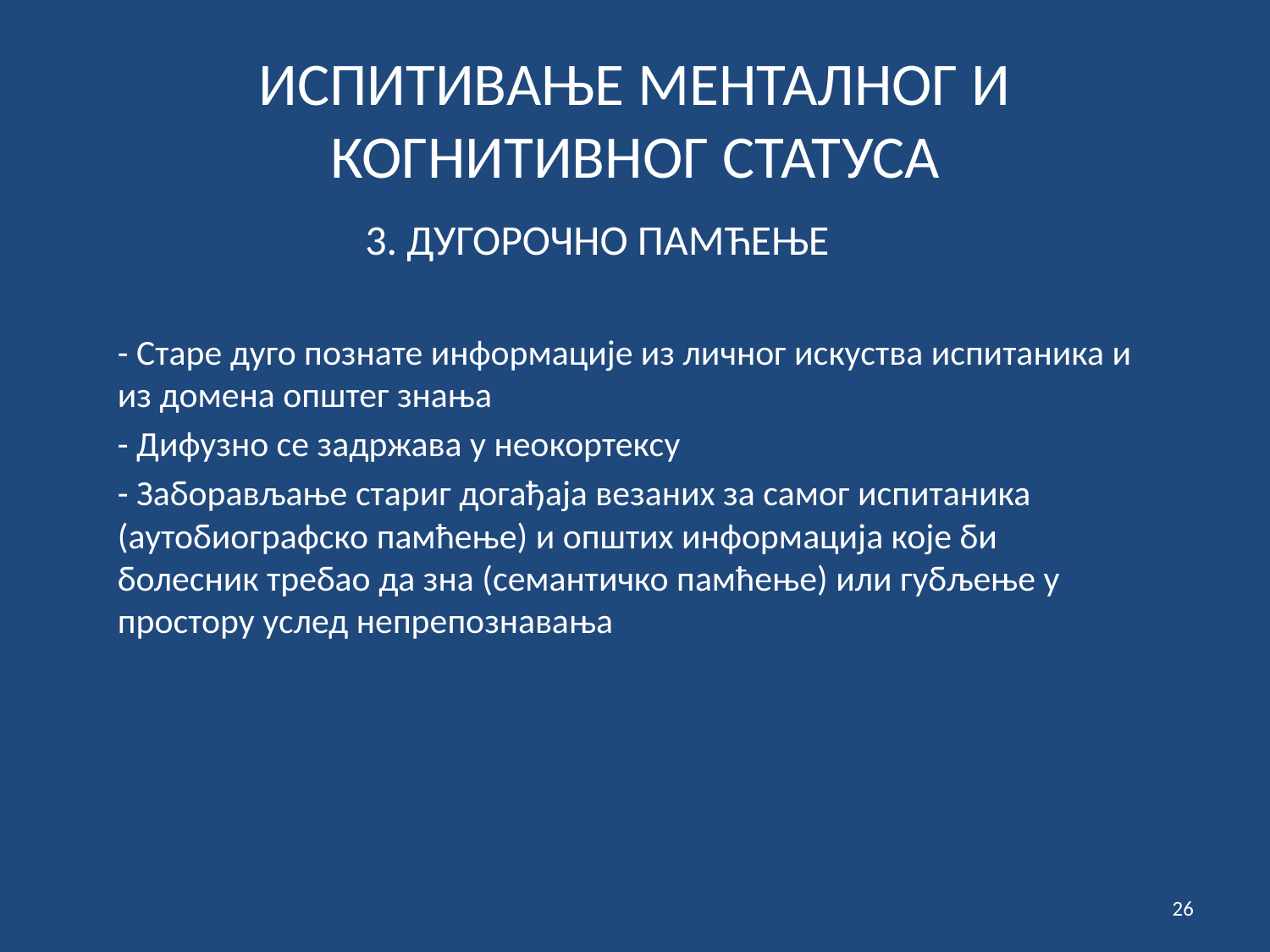

# ИСПИТИВАЊЕ МЕНТАЛНОГ И КОГНИТИВНОГ СТАТУСА
                          3. ДУГОРОЧНО ПАМЋЕЊЕ

- Старе дуго познате информације из личног искуства испитаника и из домена општег знања
- Дифузно се задржава у неокортексу
- Заборављање стариг догађаја везаних за самог испитаника (аутобиографско памћење) и општих информација које би болесник требао да зна (семантичко памћење) или губљење у простору услед непрепознавања
26